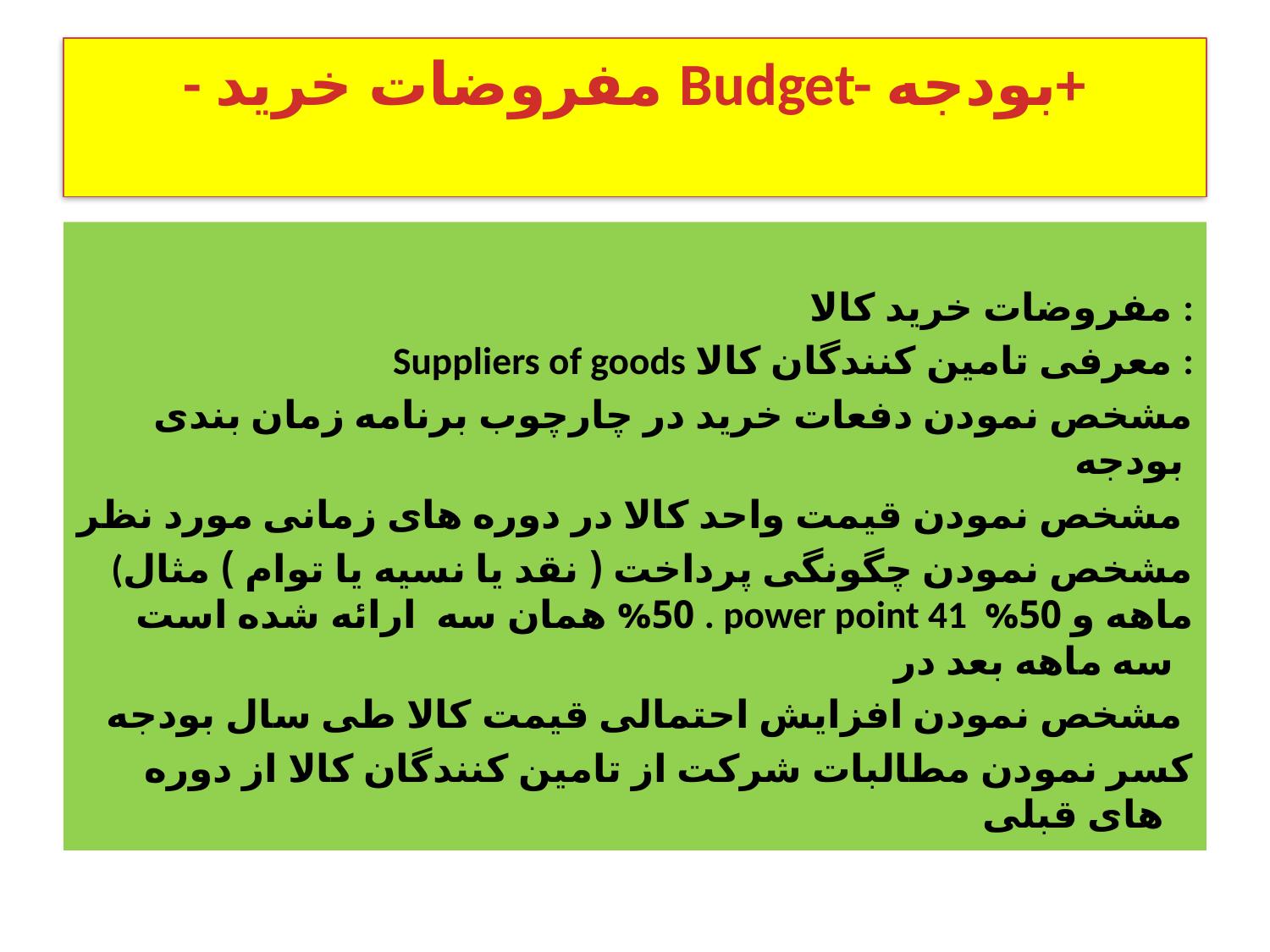

# - مفروضات خرید Budget- بودجه+

مفروضات خرید کالا :
Suppliers of goods معرفی تامین کنندگان کالا :
 مشخص نمودن دفعات خرید در چارچوب برنامه زمان بندی بودجه
مشخص نمودن قیمت واحد کالا در دوره های زمانی مورد نظر
(مشخص نمودن چگونگی پرداخت ( نقد یا نسیه یا توام ) مثال 50% همان سه  ارائه شده است . power point 41  ماهه و 50% سه ماهه بعد در
مشخص نمودن افزایش احتمالی قیمت کالا طی سال بودجه
کسر نمودن مطالبات شرکت از تامین کنندگان کالا از دوره های قبلی